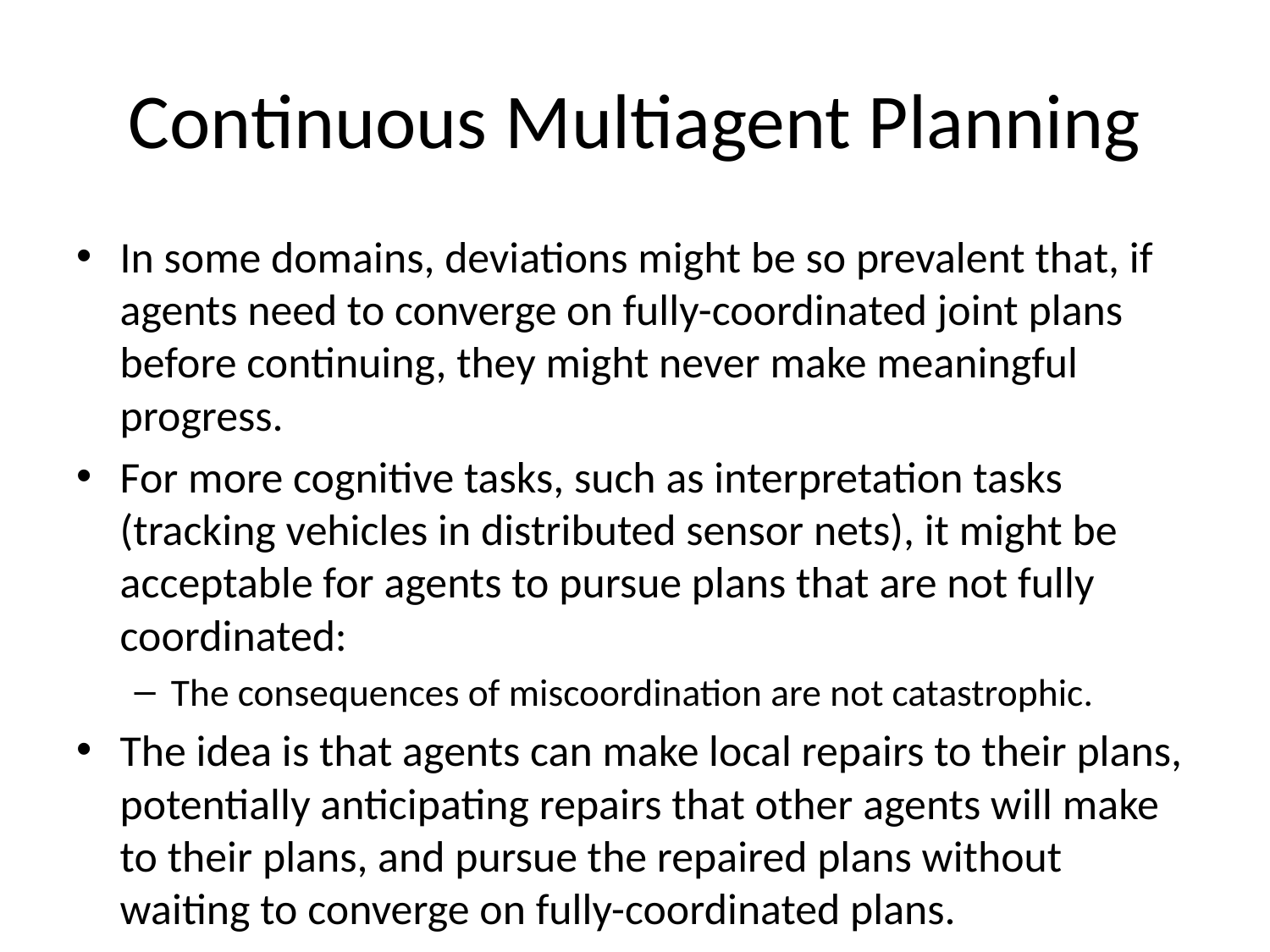

# Continuous Multiagent Planning
In some domains, deviations might be so prevalent that, if agents need to converge on fully-coordinated joint plans before continuing, they might never make meaningful progress.
For more cognitive tasks, such as interpretation tasks (tracking vehicles in distributed sensor nets), it might be acceptable for agents to pursue plans that are not fully coordinated:
The consequences of miscoordination are not catastrophic.
The idea is that agents can make local repairs to their plans, potentially anticipating repairs that other agents will make to their plans, and pursue the repaired plans without waiting to converge on fully-coordinated plans.